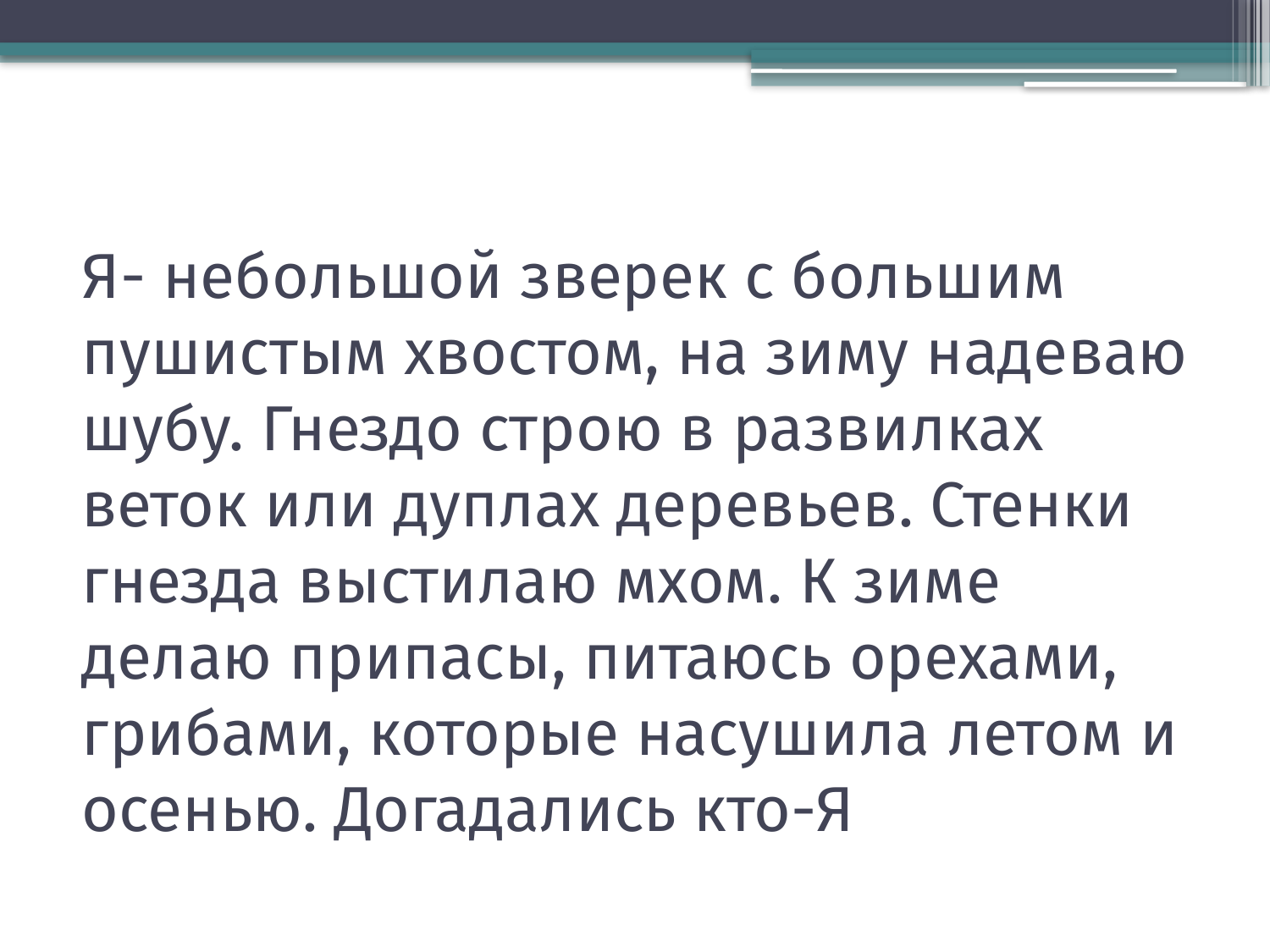

# Я- небольшой зверек с большим пушистым хвостом, на зиму надеваю шубу. Гнездо строю в развилках веток или дуплах деревьев. Стенки гнезда выстилаю мхом. К зиме делаю припасы, питаюсь орехами, грибами, которые насушила летом и осенью. Догадались кто-Я